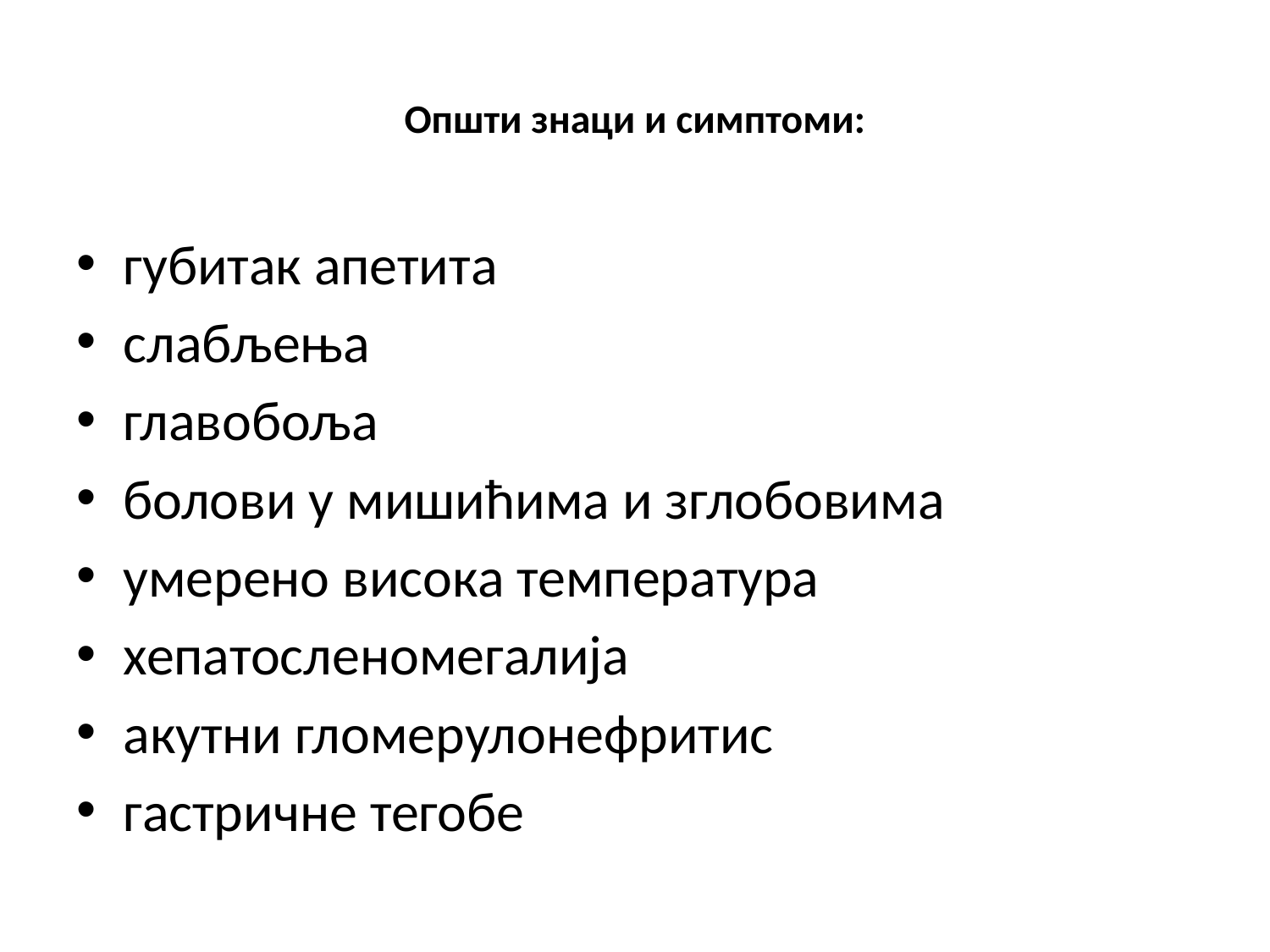

# Општи знаци и симптоми:
губитак апетита
слабљења
главобоља
болови у мишићима и зглобовима
умерено висока температура
хепатосленомегалија
акутни гломерулонефритис
гастричне тегобе